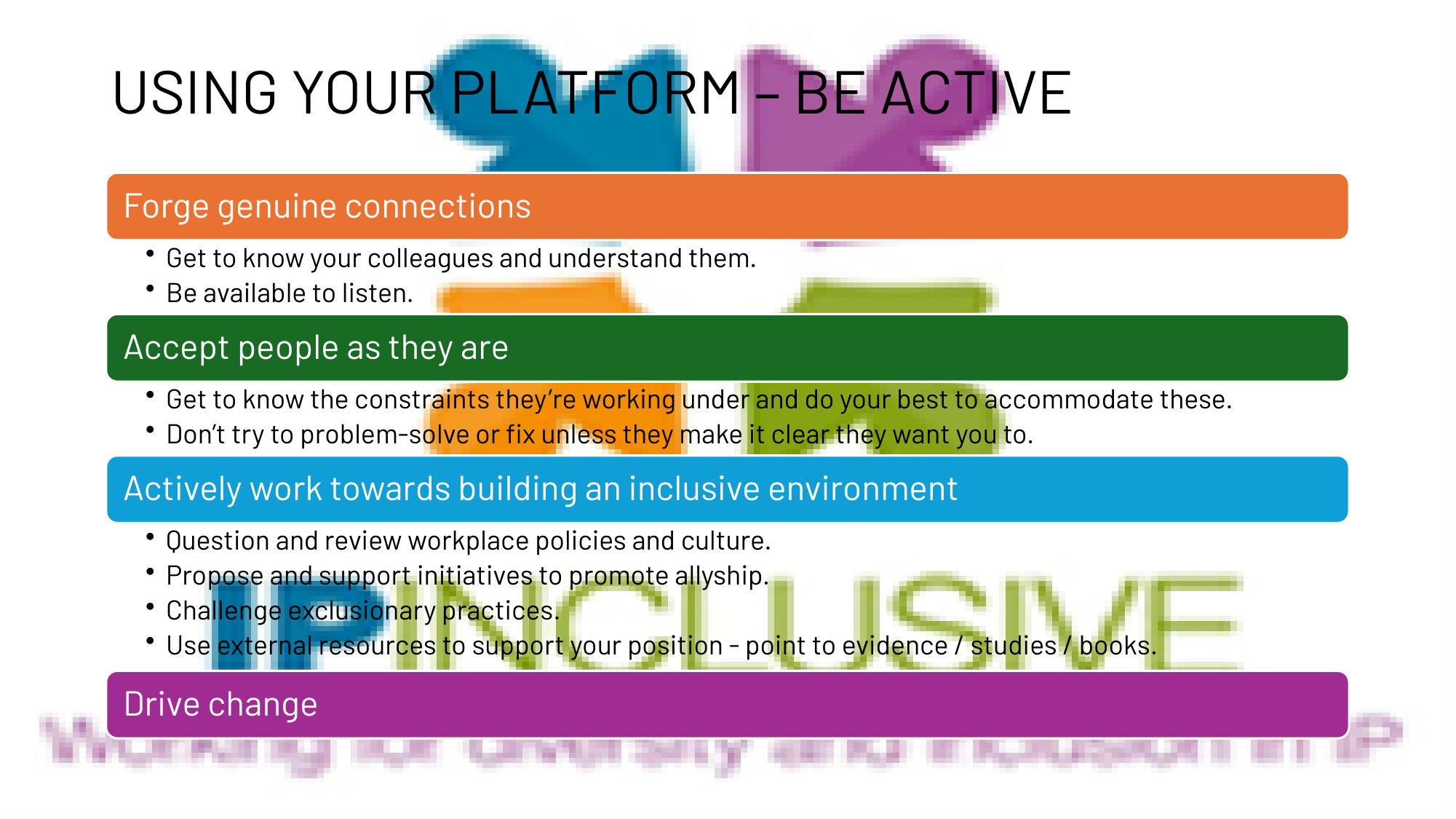

USING YOUR PLATFORM – BE ACTIVE
Forge genuine connections
Get to know your colleagues and understand them.
Be available to listen.
Accept people as they are
Get to know the constraints they’re working under and do your best to accommodate these.
Don’t try to problem-solve or fix unless they make it clear they want you to.
Actively work towards building an inclusive environment
Question and review workplace policies and culture.
Propose and support initiatives to promote allyship.
Challenge exclusionary practices.
Use external resources to support your position - point to evidence / studies / books.
Drive change